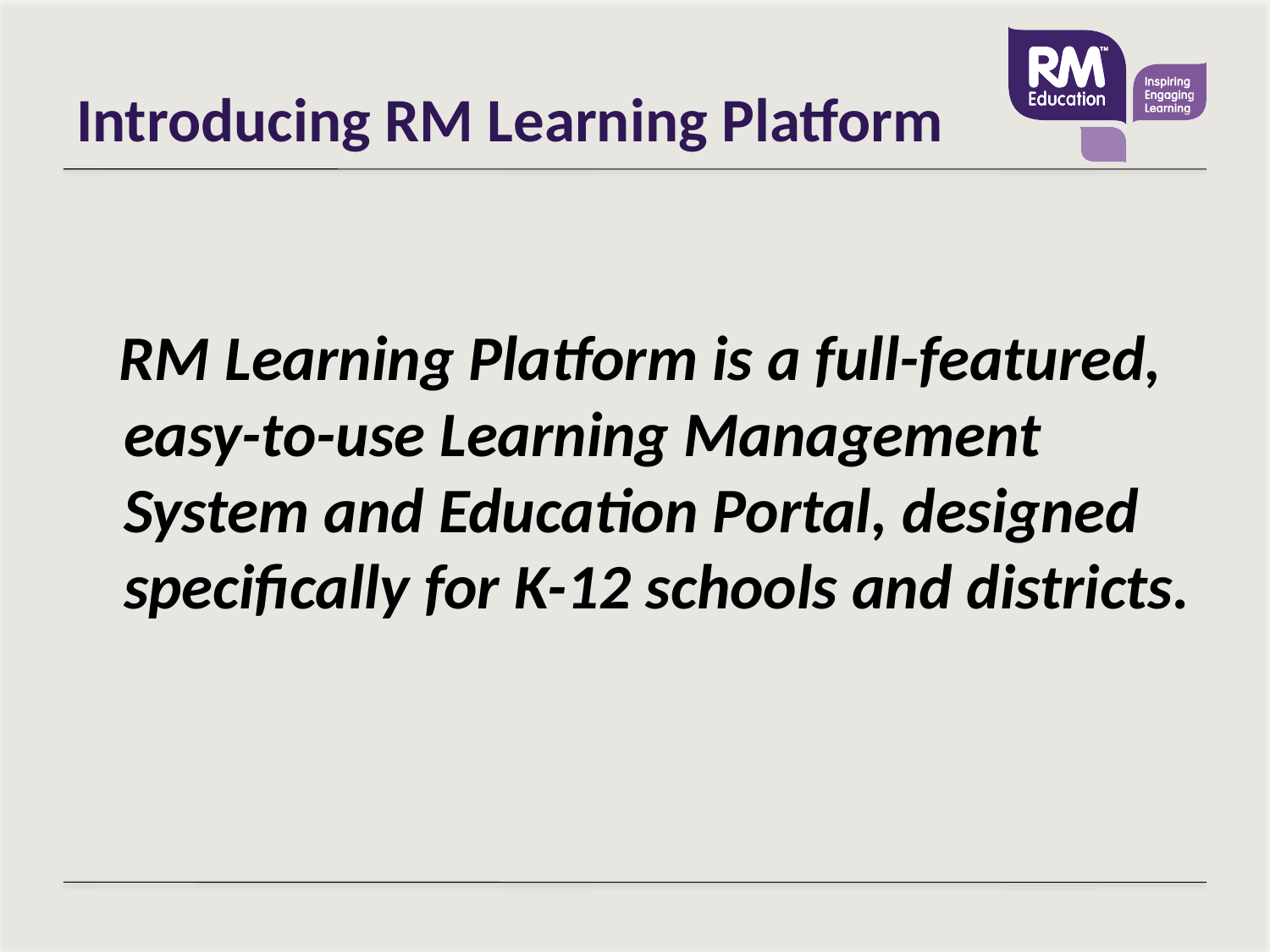

# Introducing RM Learning Platform

   RM Learning Platform is a full-featured, easy-to-use Learning Management System and Education Portal, designed specifically for K-12 schools and districts.